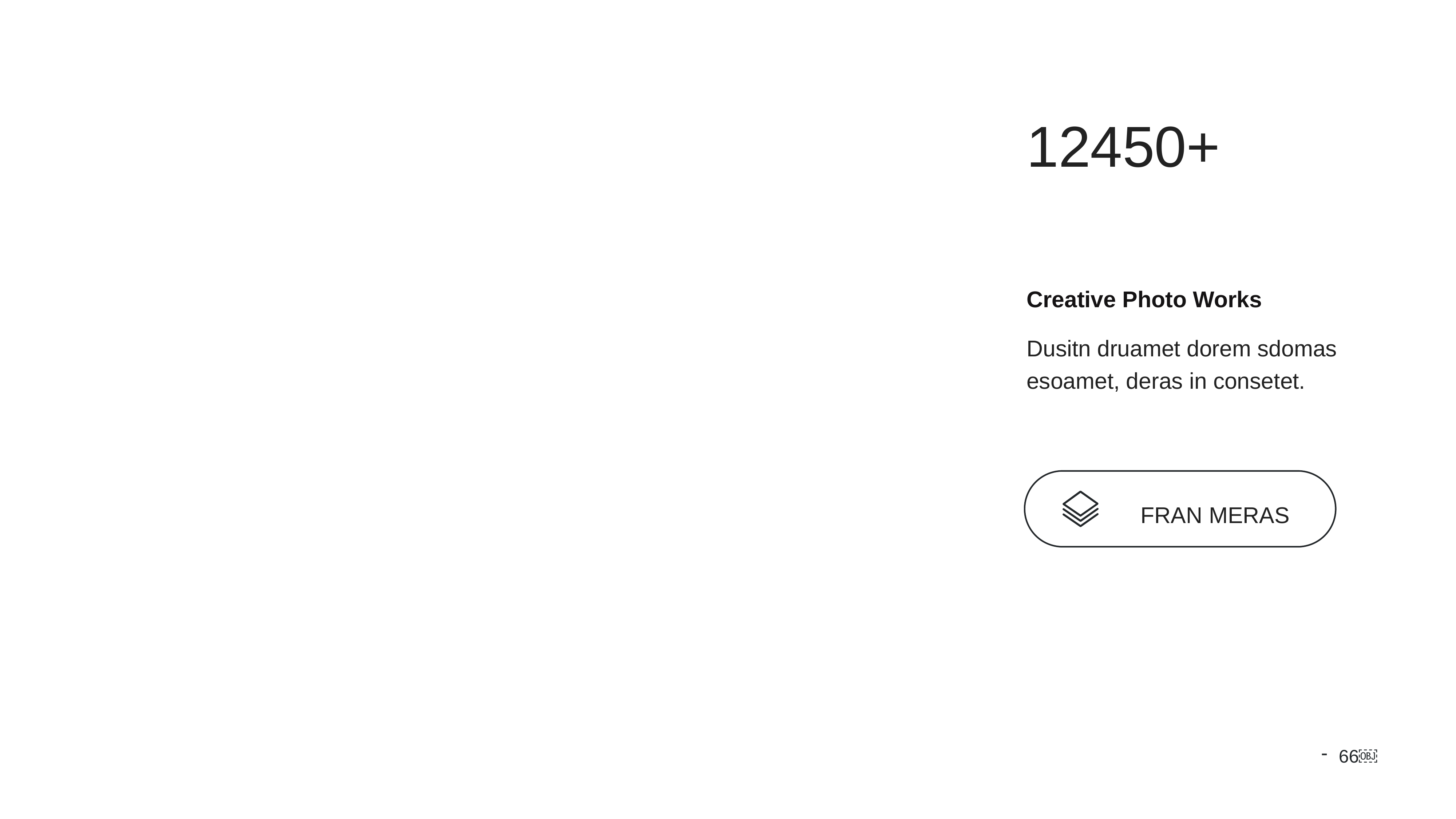

12450+
Creative Photo Works
Dusitn druamet dorem sdomas
esoamet, deras in consetet.

FRAN MERAS